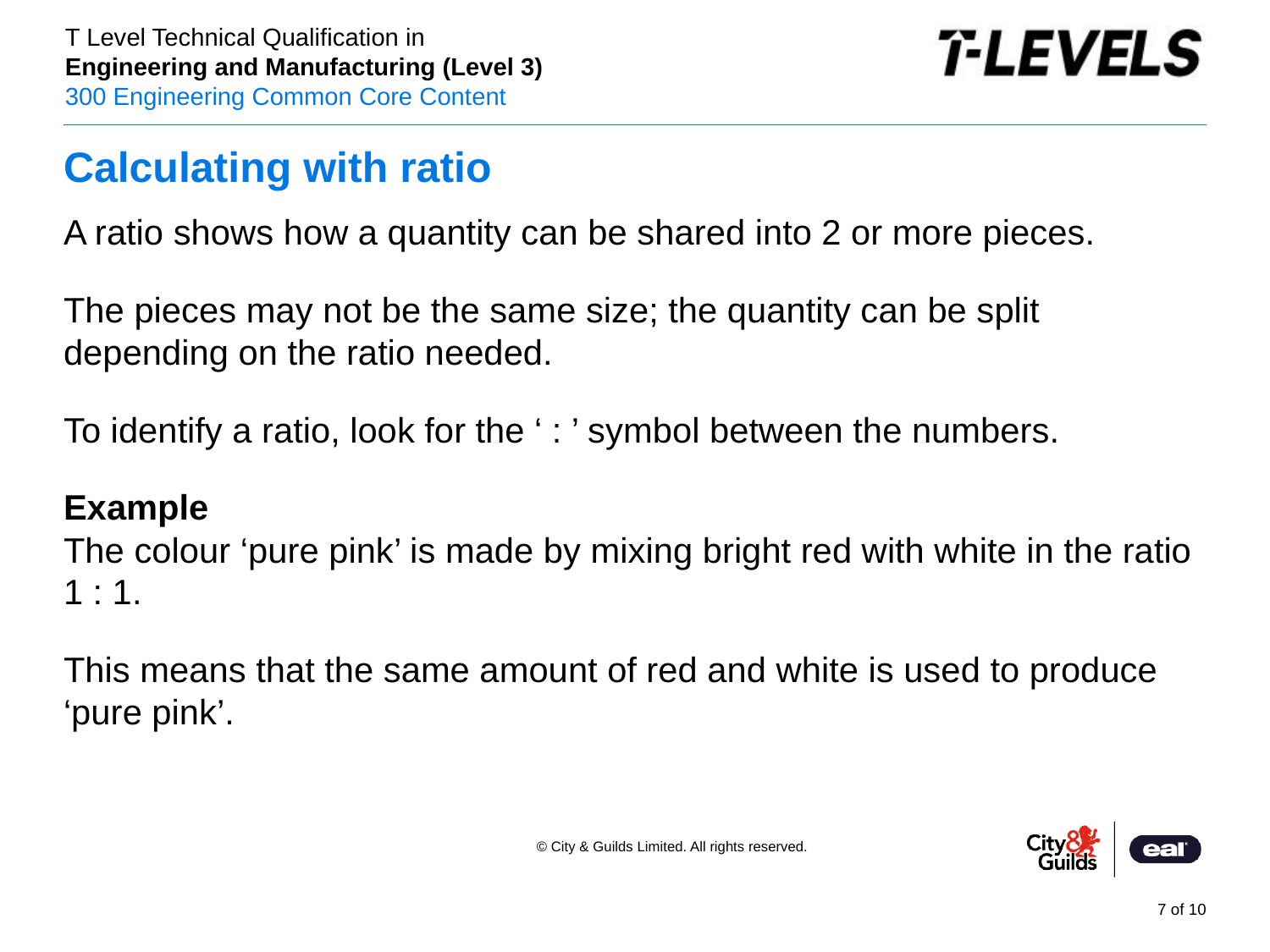

# Calculating with ratio
A ratio shows how a quantity can be shared into 2 or more pieces.
The pieces may not be the same size; the quantity can be split depending on the ratio needed.
To identify a ratio, look for the ‘ : ’ symbol between the numbers.
Example
The colour ‘pure pink’ is made by mixing bright red with white in the ratio 1 : 1.
This means that the same amount of red and white is used to produce ‘pure pink’.